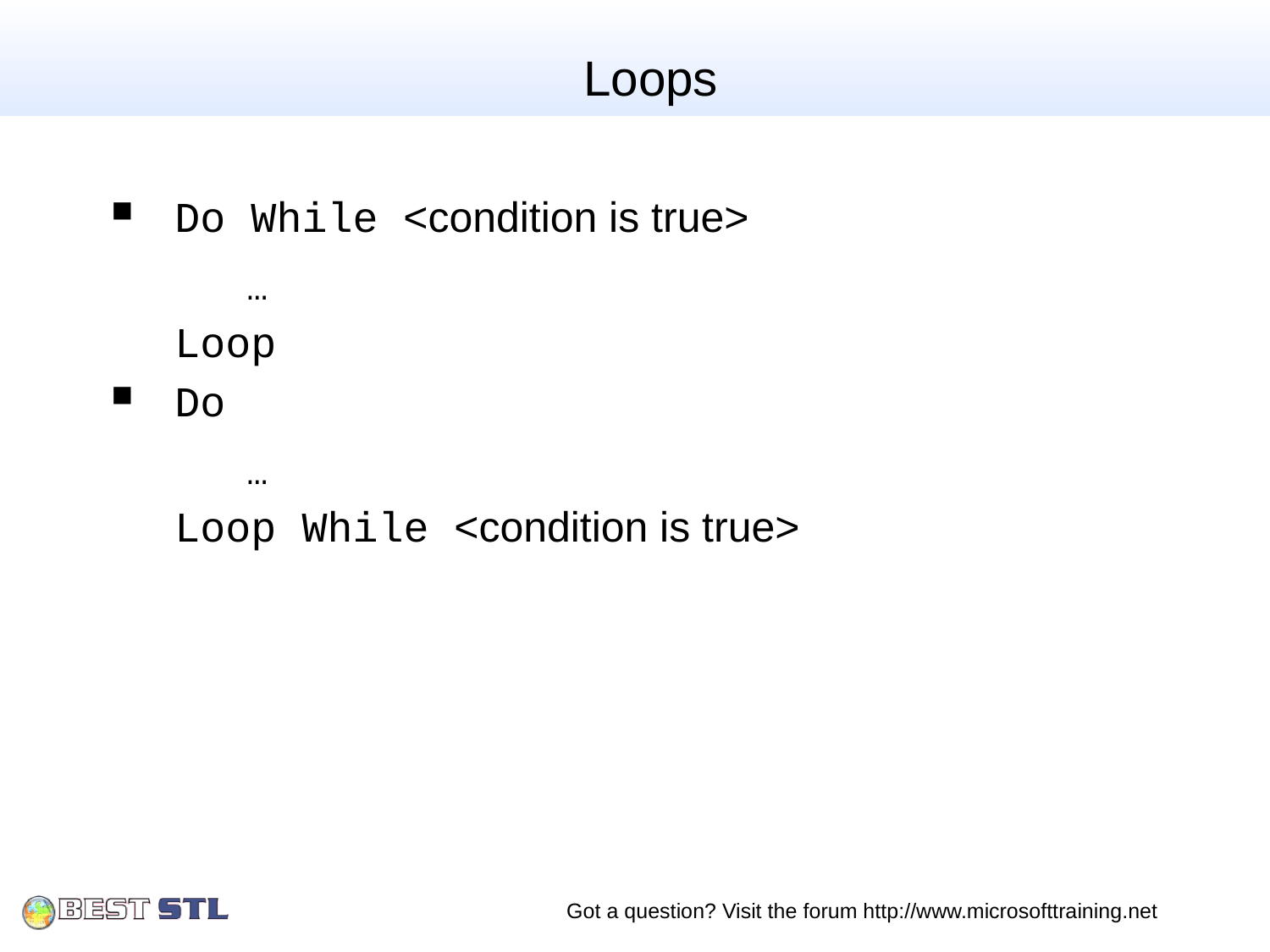

# Loops
Do While <condition is true>
…
Loop
Do
…
Loop While <condition is true>
Got a question? Visit the forum http://www.microsofttraining.net